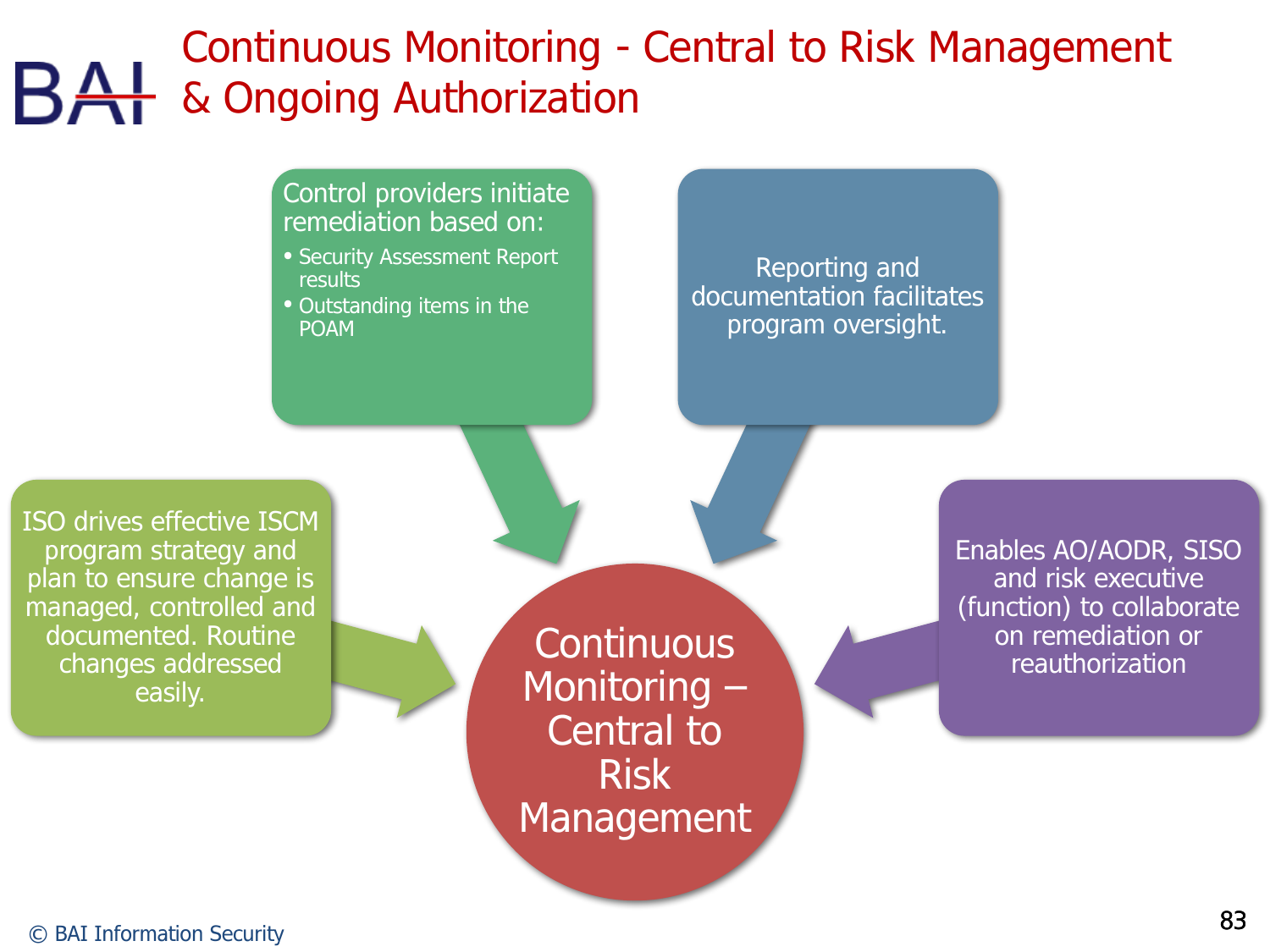

# Continuous Monitoring - Central to Risk Management & Ongoing Authorization

Control providers initiate remediation based on:
Security Assessment Report results
Outstanding items in the POAM
Reporting and documentation facilitates program oversight.

ISO drives effective ISCM program strategy and plan to ensure change is managed, controlled and documented. Routine changes addressed easily.
Enables AO/AODR, SISO and risk executive (function) to collaborate on remediation or reauthorization

Continuous Monitoring – Central to Risk Management